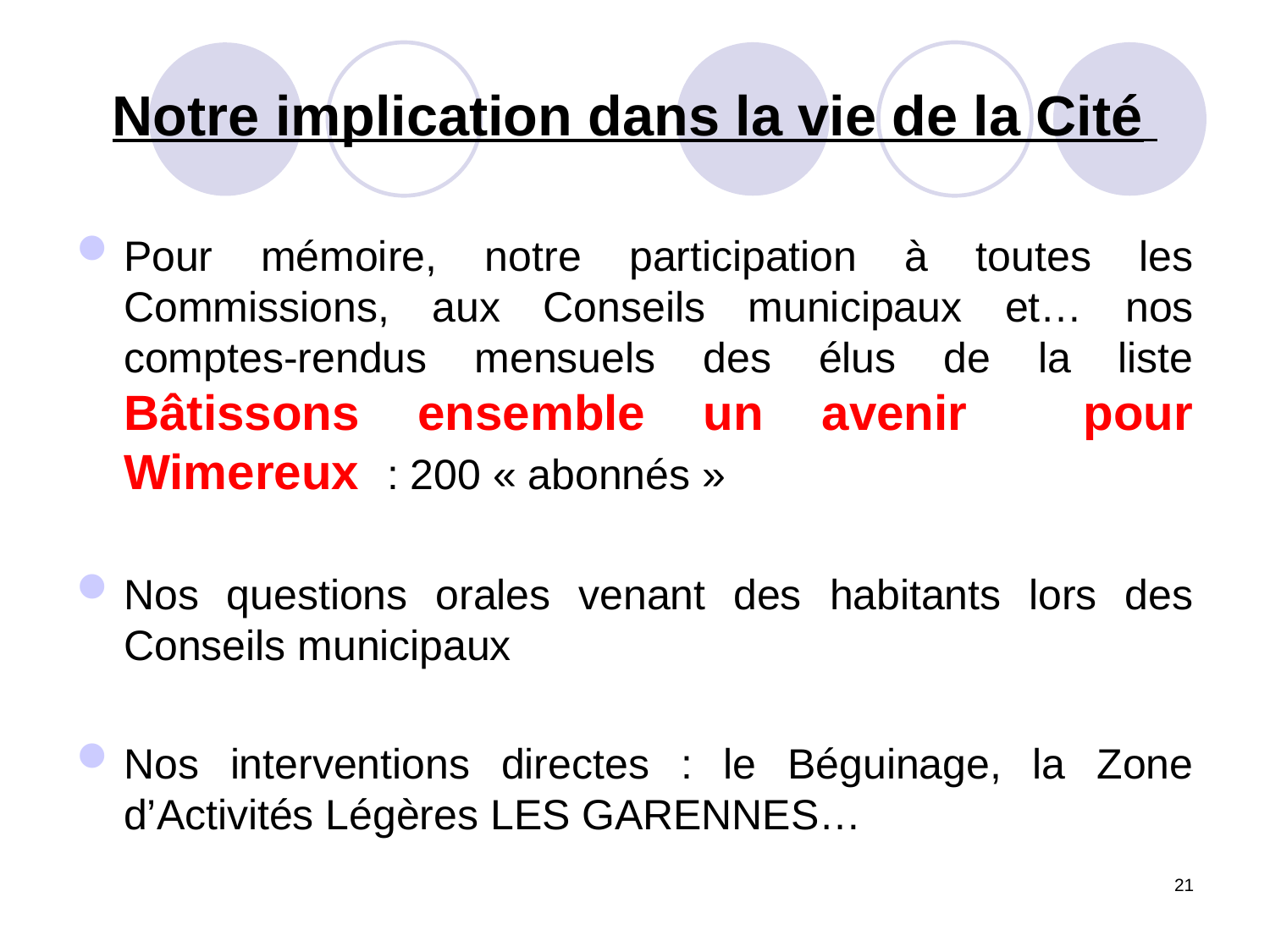

# Notre implication dans la vie de la Cité
Pour mémoire, notre participation à toutes les Commissions, aux Conseils municipaux et… nos comptes-rendus mensuels des élus de la liste Bâtissons ensemble un avenir  pour Wimereux  : 200 « abonnés »

Nos questions orales venant des habitants lors des Conseils municipaux

Nos interventions directes : le Béguinage, la Zone d’Activités Légères LES GARENNES…

21